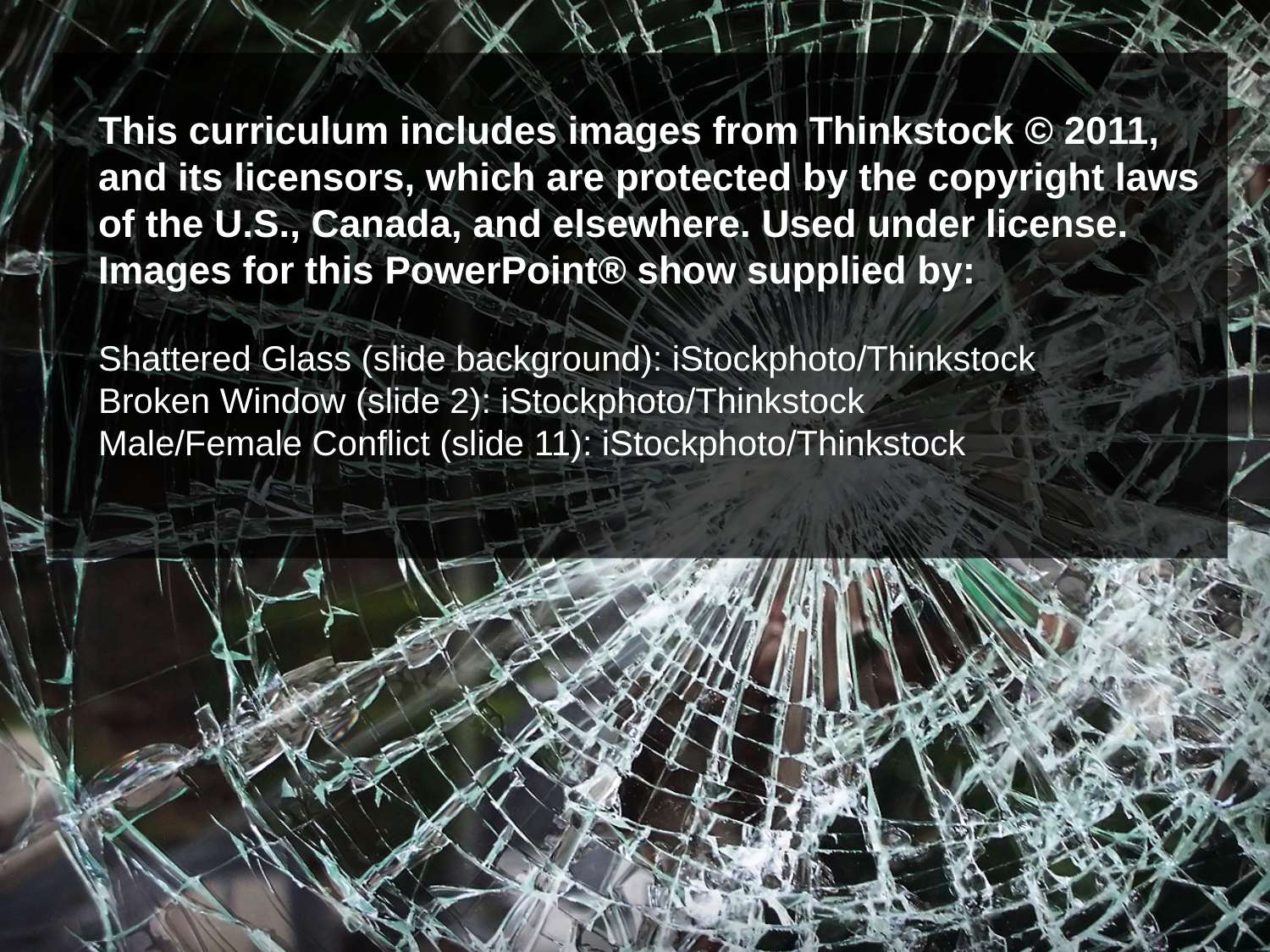

This curriculum includes images from Thinkstock © 2011, and its licensors, which are protected by the copyright laws of the U.S., Canada, and elsewhere. Used under license. Images for this PowerPoint® show supplied by:

Shattered Glass (slide background): iStockphoto/Thinkstock
Broken Window (slide 2): iStockphoto/Thinkstock
Male/Female Conflict (slide 11): iStockphoto/Thinkstock